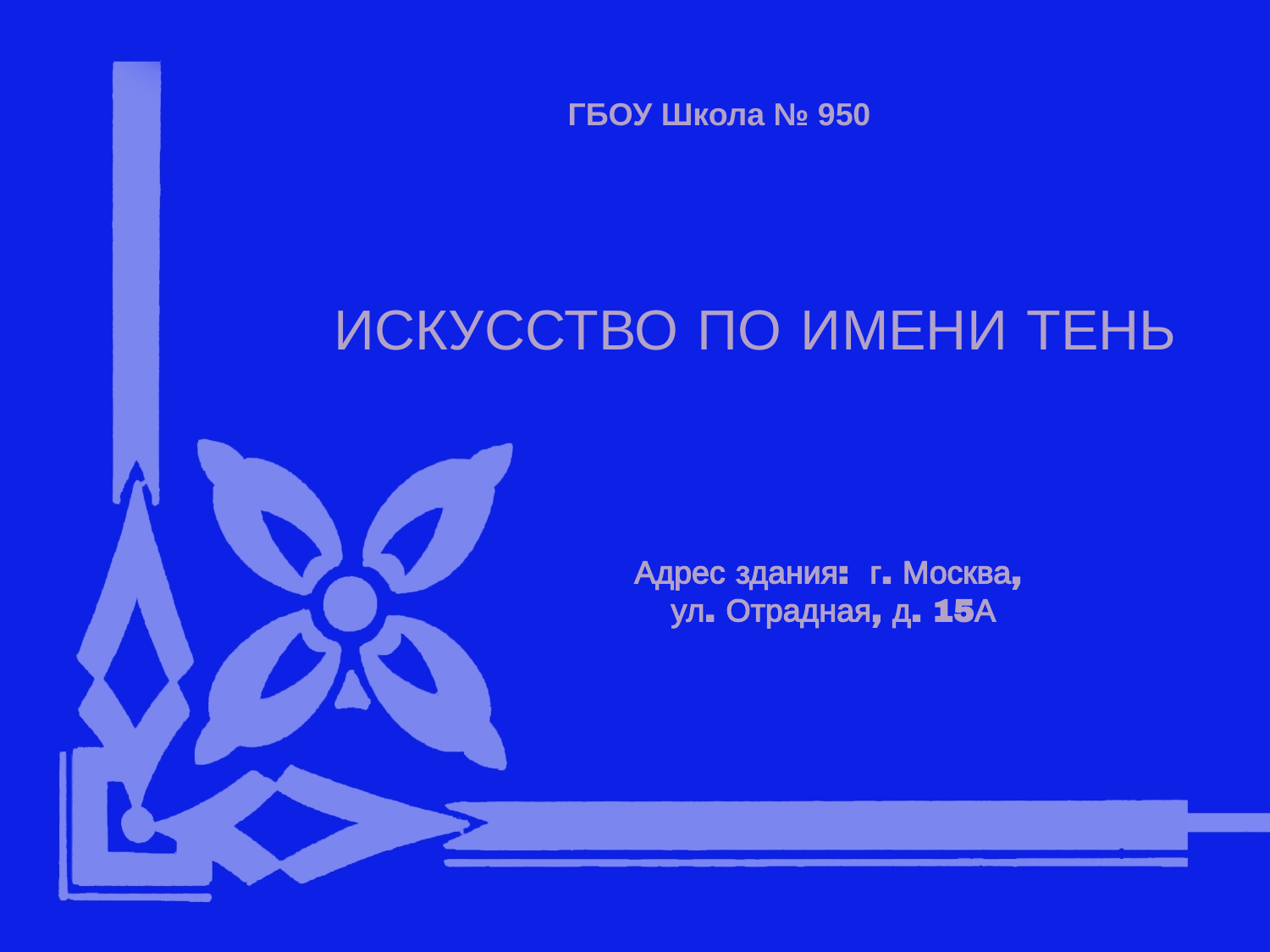

ГБОУ Школа № 950

ИСКУССТВО ПО ИМЕНИ ТЕНЬ
Адрес здания:  г. Москва,
ул. Отрадная, д. 15А